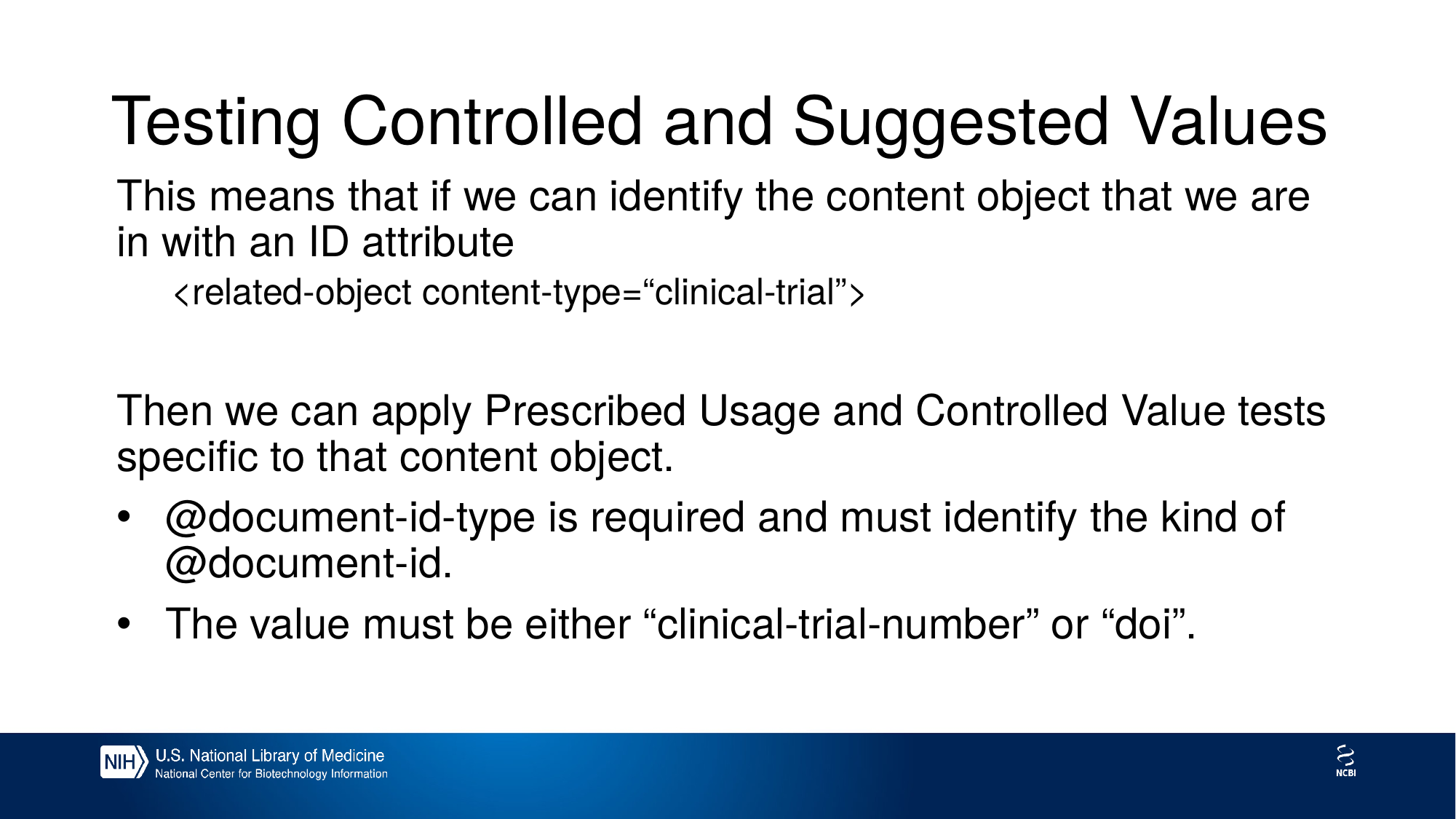

# Testing Controlled and Suggested Values
This means that if we can identify the content object that we are in with an ID attribute
<related-object content-type=“clinical-trial”>

Then we can apply Prescribed Usage and Controlled Value tests specific to that content object.
@document-id-type is required and must identify the kind of @document-id.
The value must be either “clinical-trial-number” or “doi”.